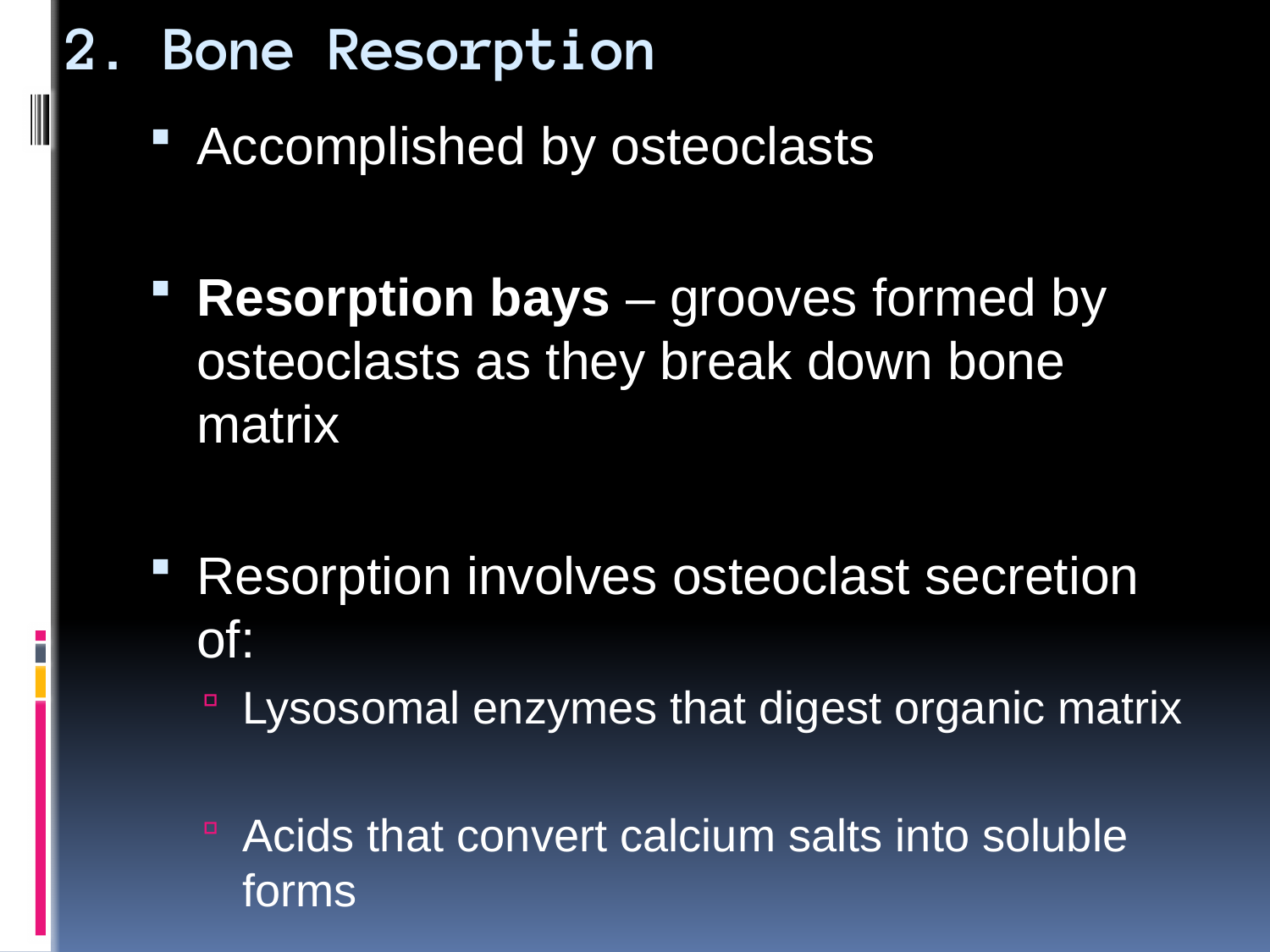

# 2. Bone Resorption
Accomplished by osteoclasts

Resorption bays – grooves formed by osteoclasts as they break down bone matrix

Resorption involves osteoclast secretion of:
Lysosomal enzymes that digest organic matrix

Acids that convert calcium salts into soluble forms